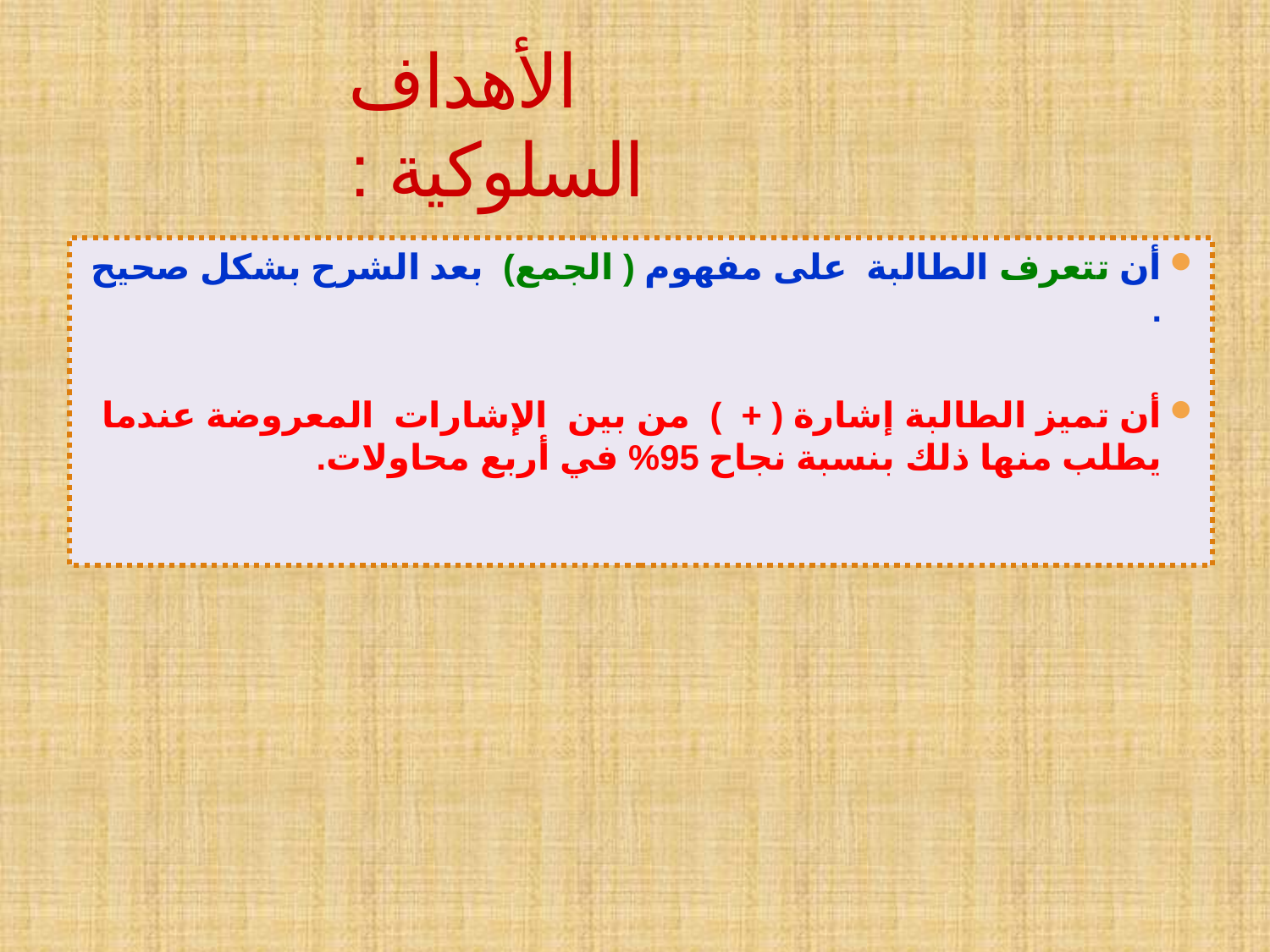

# الأهداف السلوكية :
أن تتعرف الطالبة  على مفهوم ( الجمع)  بعد الشرح بشكل صحيح .

أن تميز الطالبة إشارة ( +  )  من بين  الإشارات  المعروضة عندما يطلب منها ذلك بنسبة نجاح 95% في أربع محاولات.